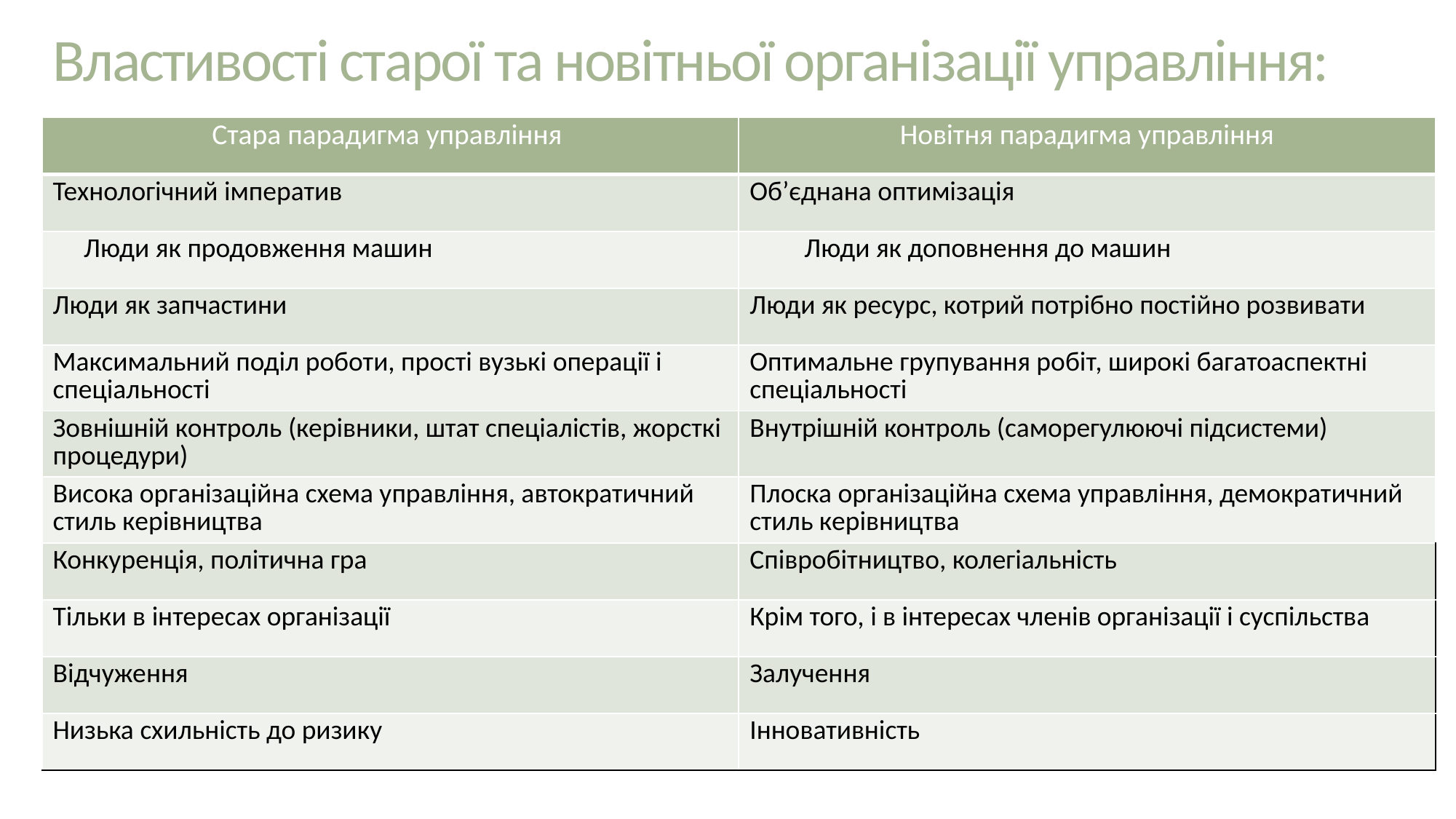

# Властивості старої та новітньої організації управління:
| Стара парадигма управління | Новітня парадигма управління |
| --- | --- |
| Технологічний імператив | Об’єднана оптимізація |
| Люди як продовження машин | Люди як доповнення до машин |
| Люди як запчастини | Люди як ресурс, котрий потрібно постійно розвивати |
| Максимальний поділ роботи, прості вузькі операції і спеціальності | Оптимальне групування робіт, широкі багатоаспектні спеціальності |
| Зовнішній контроль (керівники, штат спеціалістів, жорсткі процедури) | Внутрішній контроль (саморегулюючі підсистеми) |
| Висока організаційна схема управління, автократичний стиль керівництва | Плоска організаційна схема управління, демократичний стиль керівництва |
| Конкуренція, політична гра | Співробітництво, колегіальність |
| Тільки в інтересах організації | Крім того, і в інтересах членів організації і суспільства |
| Відчуження | Залучення |
| Низька схильність до ризику | Інновативність |